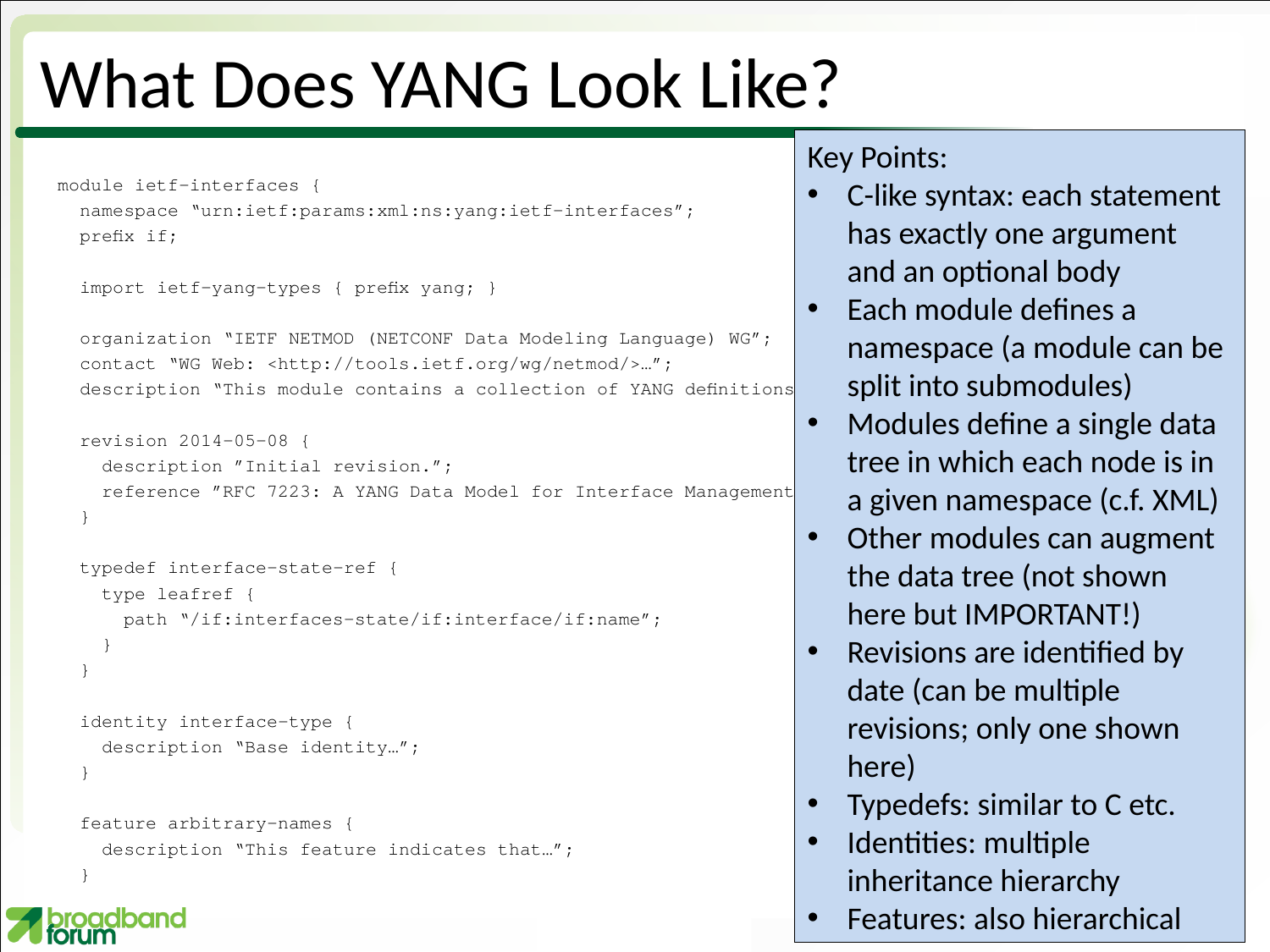

# What Does YANG Look Like?
Key Points:
C-like syntax: each statement has exactly one argument and an optional body
Each module defines a namespace (a module can be split into submodules)
Modules define a single data tree in which each node is in a given namespace (c.f. XML)
Other modules can augment the data tree (not shown here but IMPORTANT!)
Revisions are identified by date (can be multiple revisions; only one shown here)
Typedefs: similar to C etc.
Identities: multiple inheritance hierarchy
Features: also hierarchical
module ietf-interfaces {
  namespace “urn:ietf:params:xml:ns:yang:ietf-interfaces”;
  prefix if;

  import ietf-yang-types { prefix yang; }

  organization “IETF NETMOD (NETCONF Data Modeling Language) WG”;
  contact “WG Web: <http://tools.ietf.org/wg/netmod/>…”;
  description “This module contains a collection of YANG definitions…”;

  revision 2014-05-08 {
    description ”Initial revision.”;
    reference ”RFC 7223: A YANG Data Model for Interface Management”;
  }

  typedef interface-state-ref {
    type leafref {
      path “/if:interfaces-state/if:interface/if:name”;
    }
  }

  identity interface-type {
    description “Base identity…”;
  }

  feature arbitrary-names {
    description “This feature indicates that…”;
  }